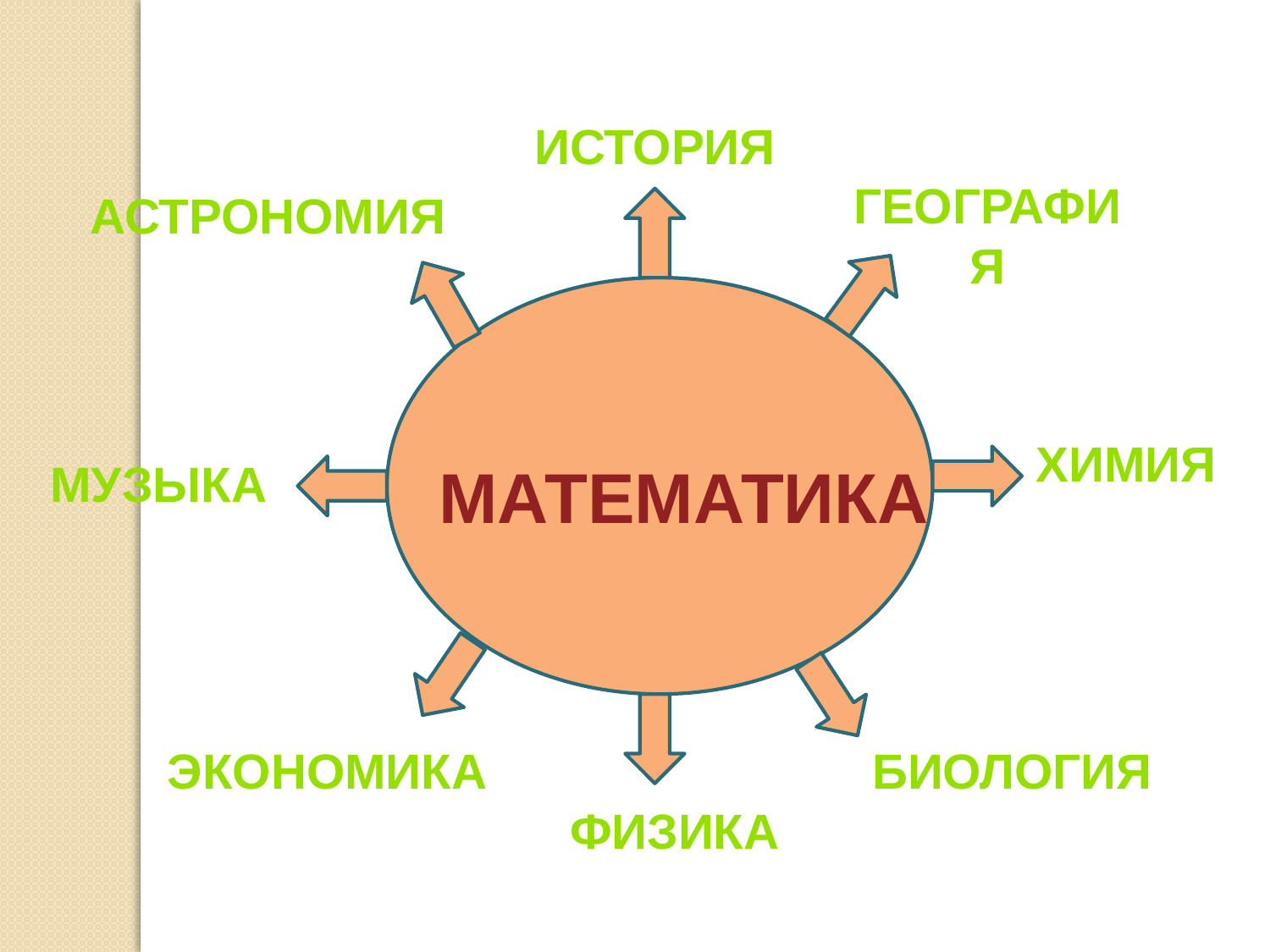

ИСТОРИЯ
ГЕОГРАФИЯ
АСТРОНОМИЯ

ХИМИЯ

МУЗЫКА
МАТЕМАТИКА

ЭКОНОМИКА
БИОЛОГИЯ
ФИЗИКА